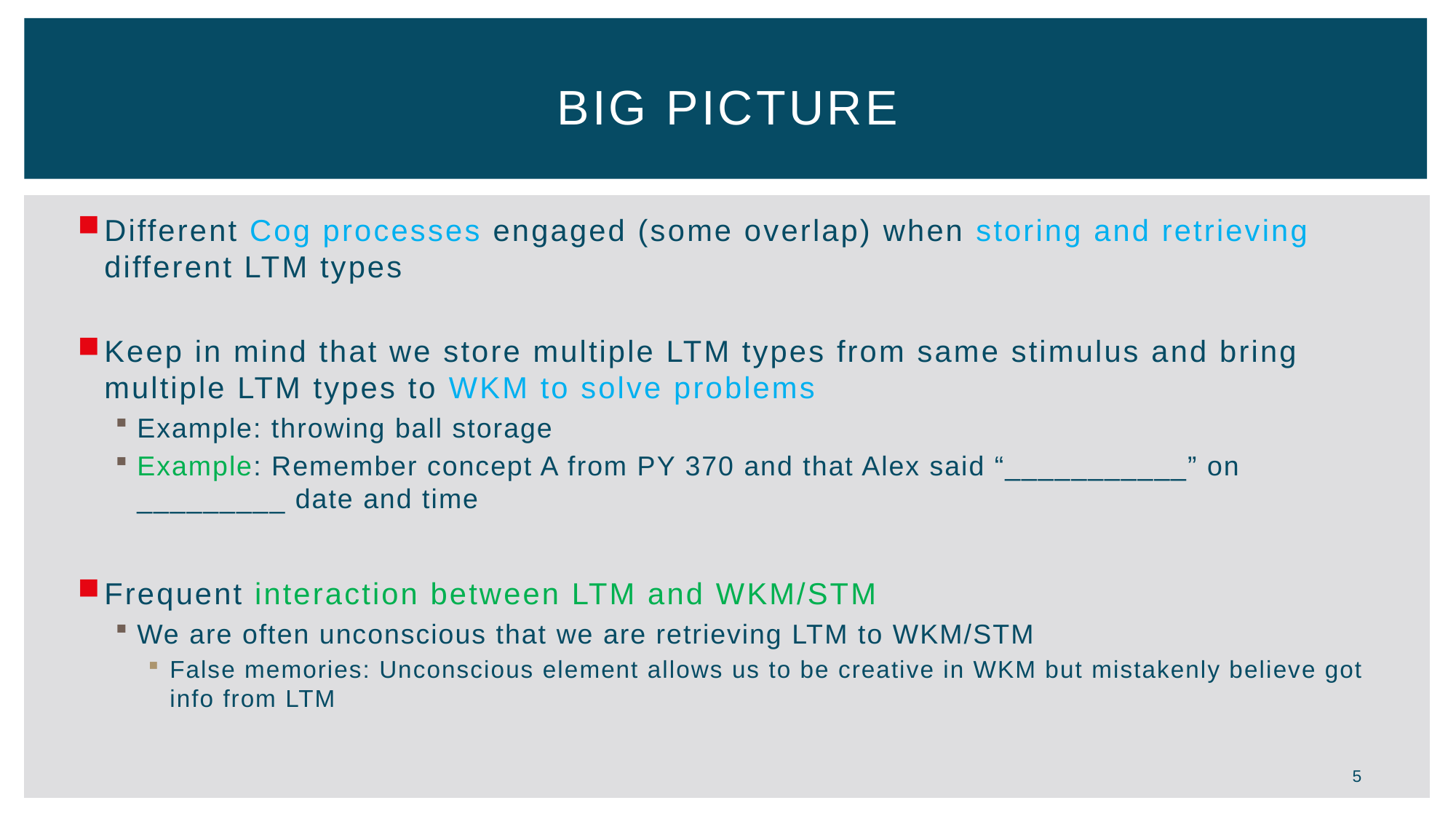

# Big Picture
Different Cog processes engaged (some overlap) when storing and retrieving different LTM types

Keep in mind that we store multiple LTM types from same stimulus and bring multiple LTM types to WKM to solve problems
Example: throwing ball storage
Example: Remember concept A from PY 370 and that Alex said “___________” on _________ date and time

Frequent interaction between LTM and WKM/STM
We are often unconscious that we are retrieving LTM to WKM/STM
False memories: Unconscious element allows us to be creative in WKM but mistakenly believe got info from LTM
5